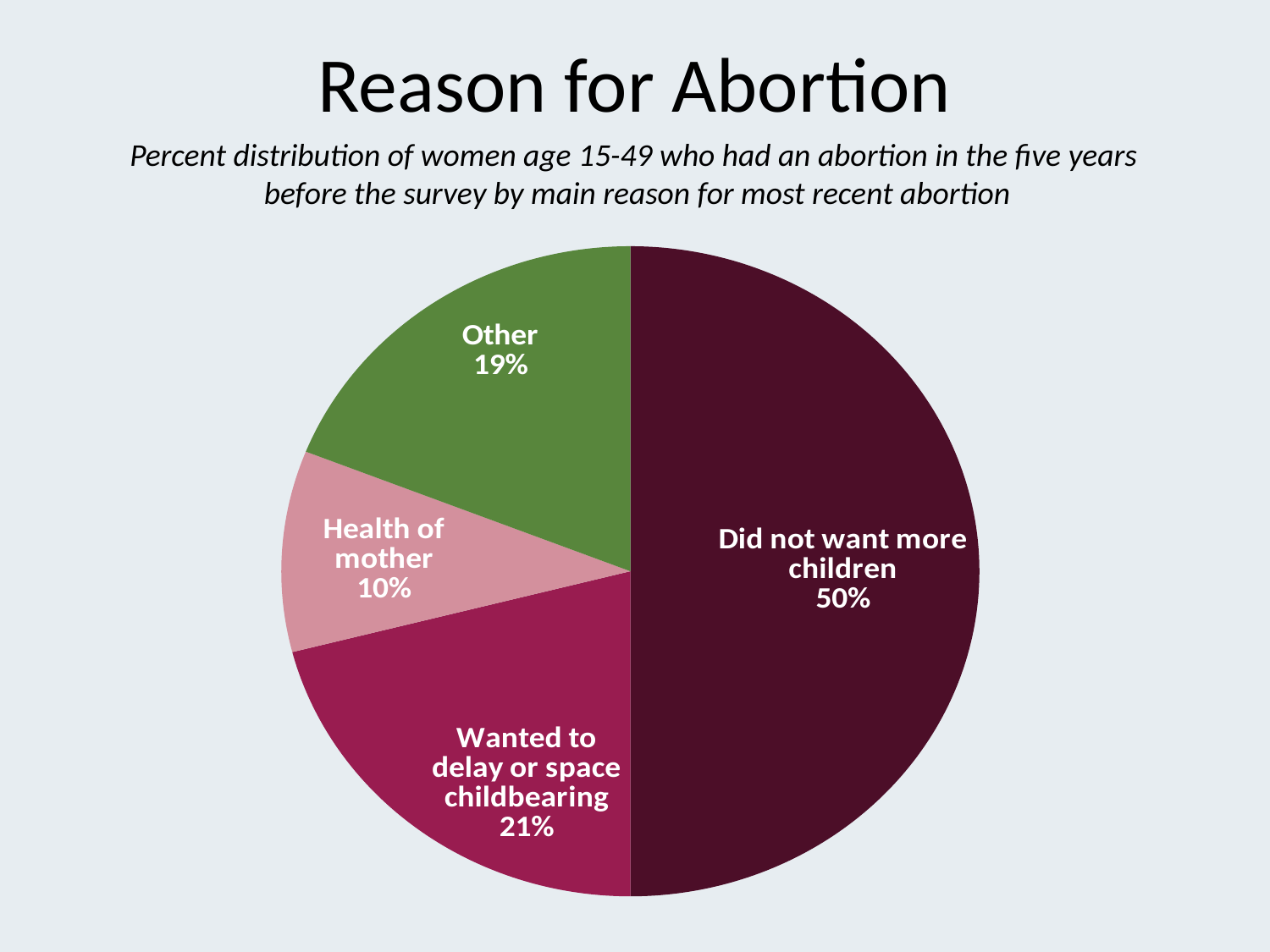

# Reason for Abortion
Percent distribution of women age 15-49 who had an abortion in the five years
before the survey by main reason for most recent abortion

### Chart

| Category | Series 1 |
|---|---|
| Did not want more children | 50.0 |
| Wanted to delay or space childbearing | 21.0 |
| Health of mother | 10.0 |
| Other | 19.0 |